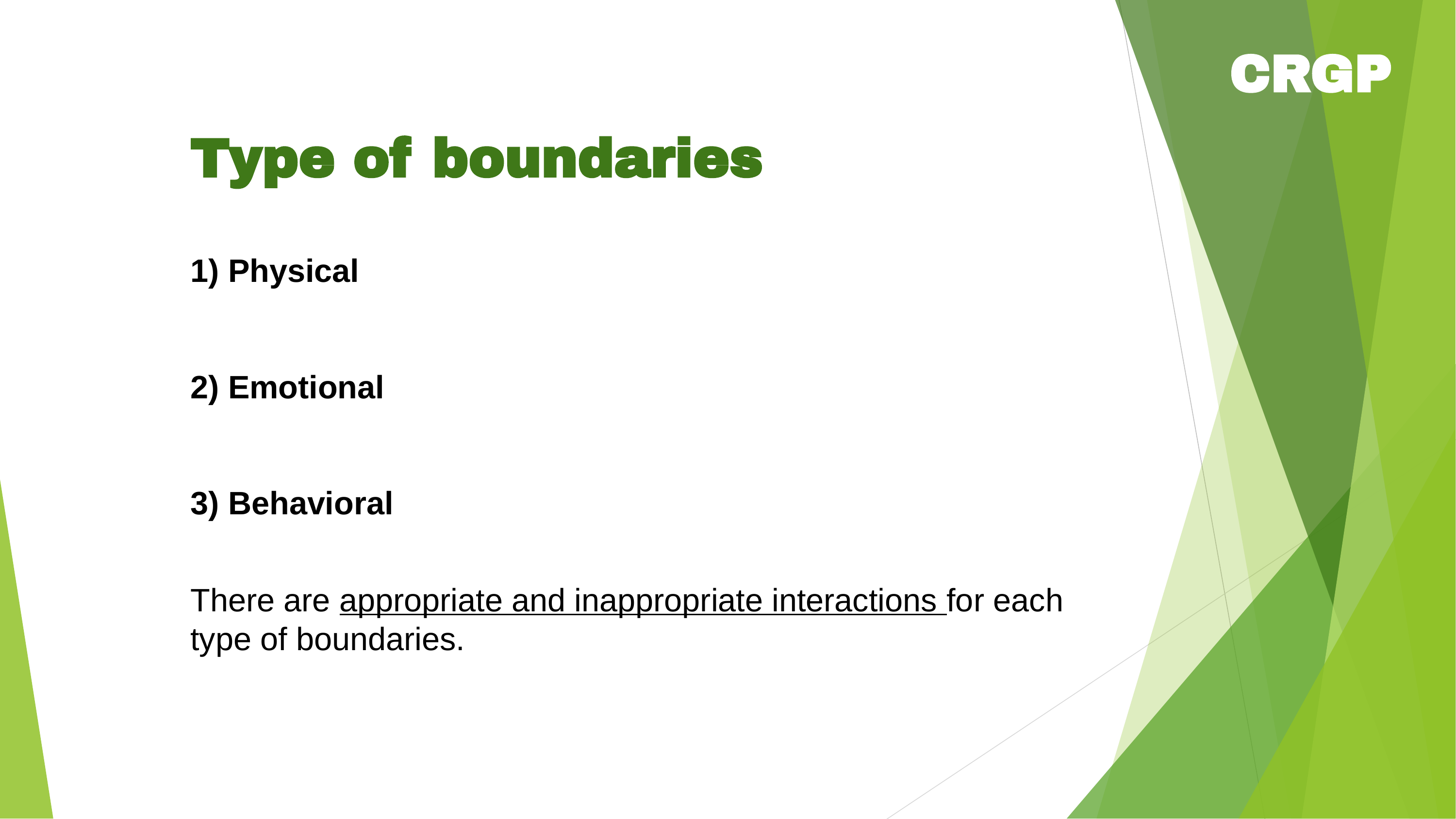

CRGP
Type of boundaries
1) Physical

2) Emotional

3) Behavioral

There are appropriate and inappropriate interactions for each type of boundaries.